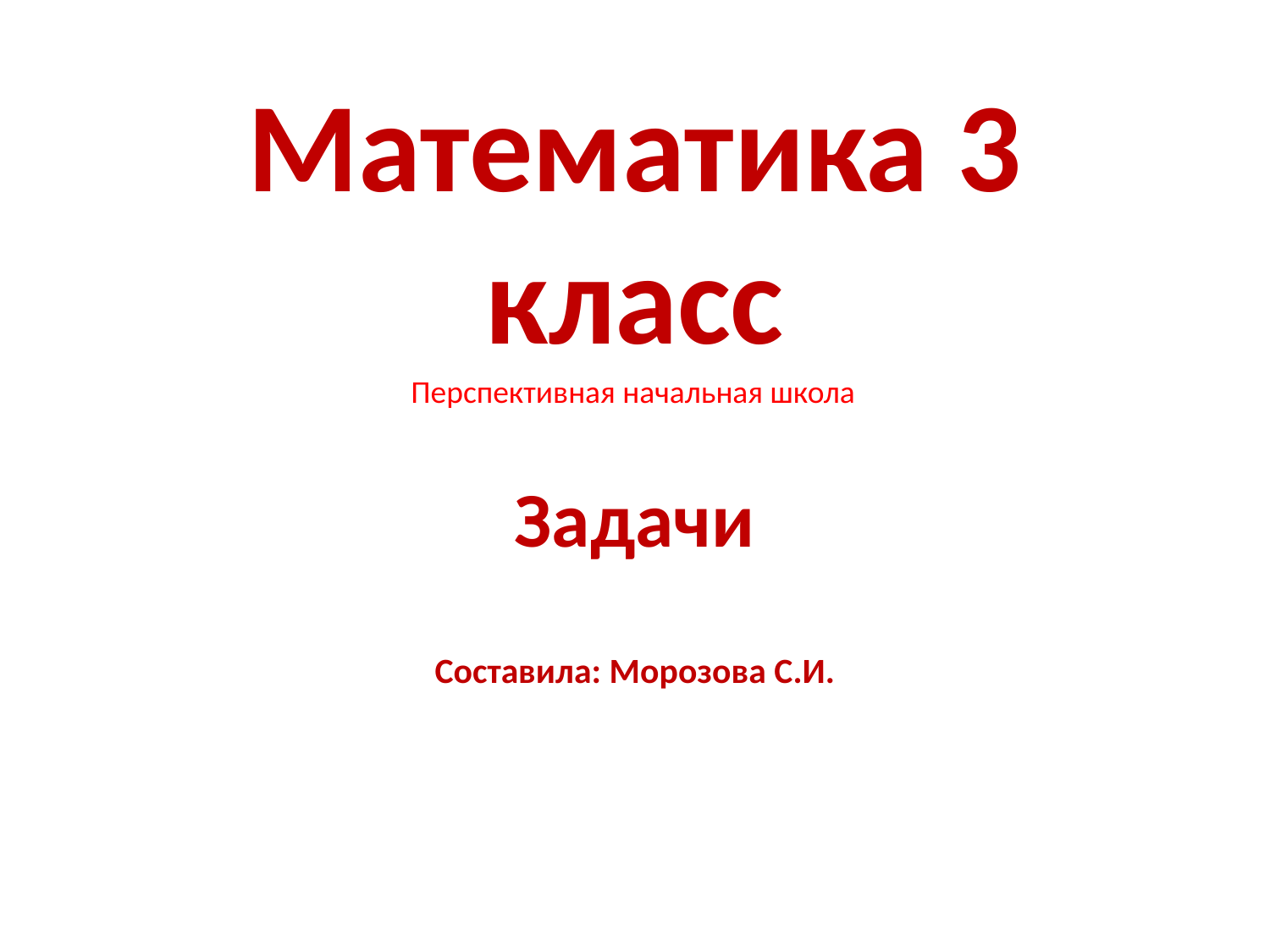

# Математика 3 класс
Перспективная начальная школа
Задачи

Составила: Морозова С.И.